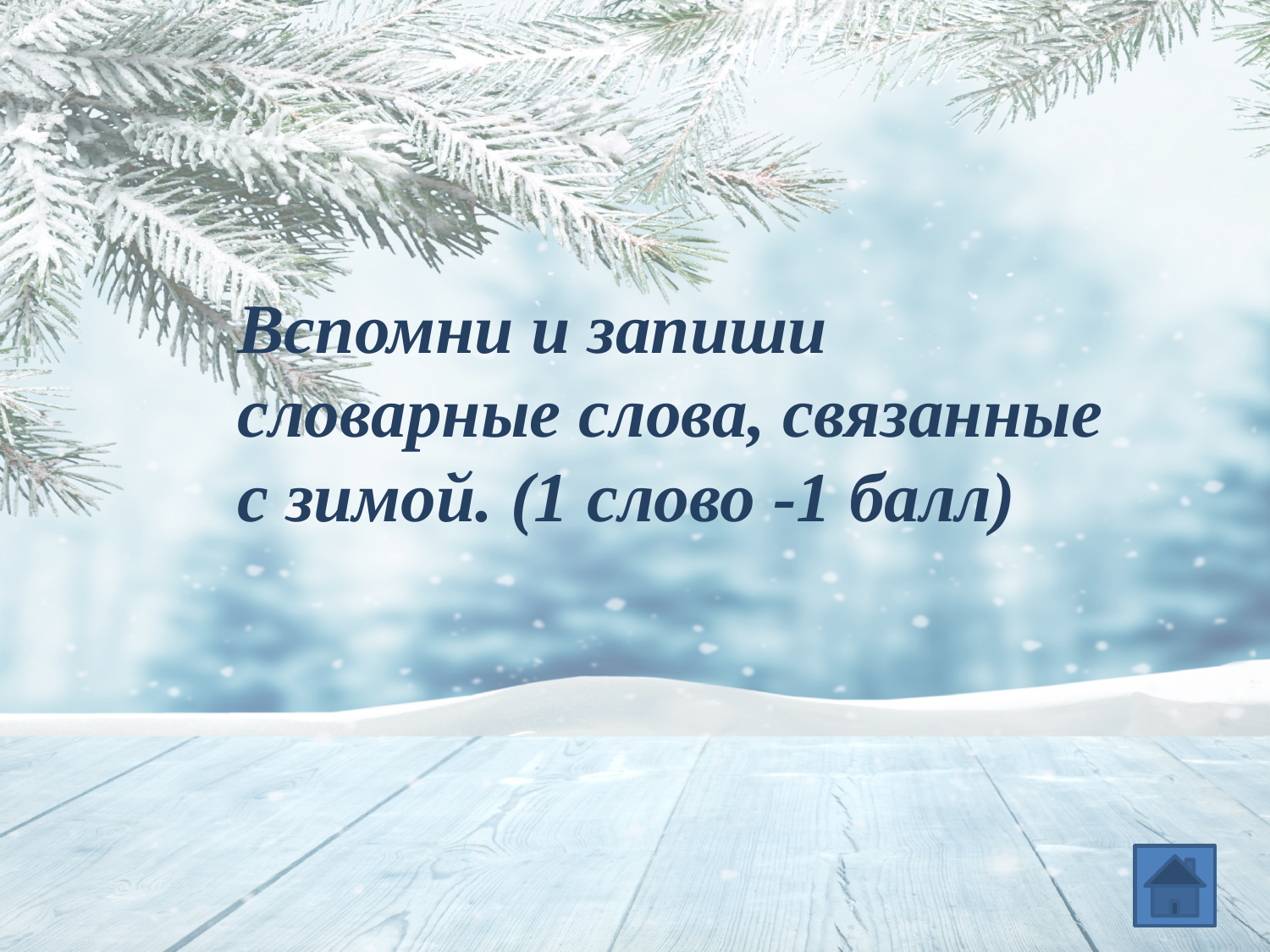

Вспомни и запиши словарные слова, связанные с зимой. (1 слово -1 балл)